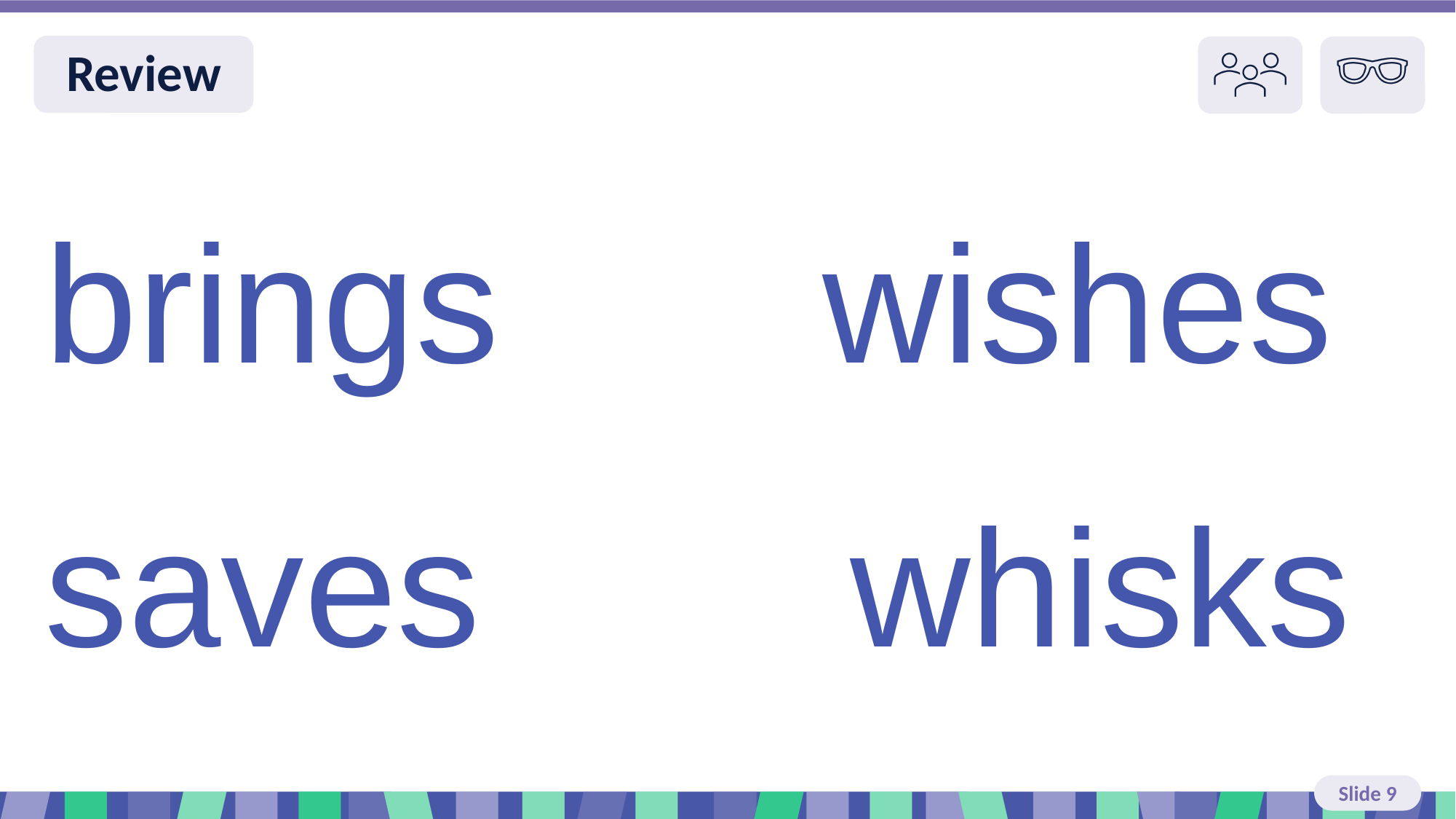

Slide 9 Review You do
brings       wishes

saves        whisks